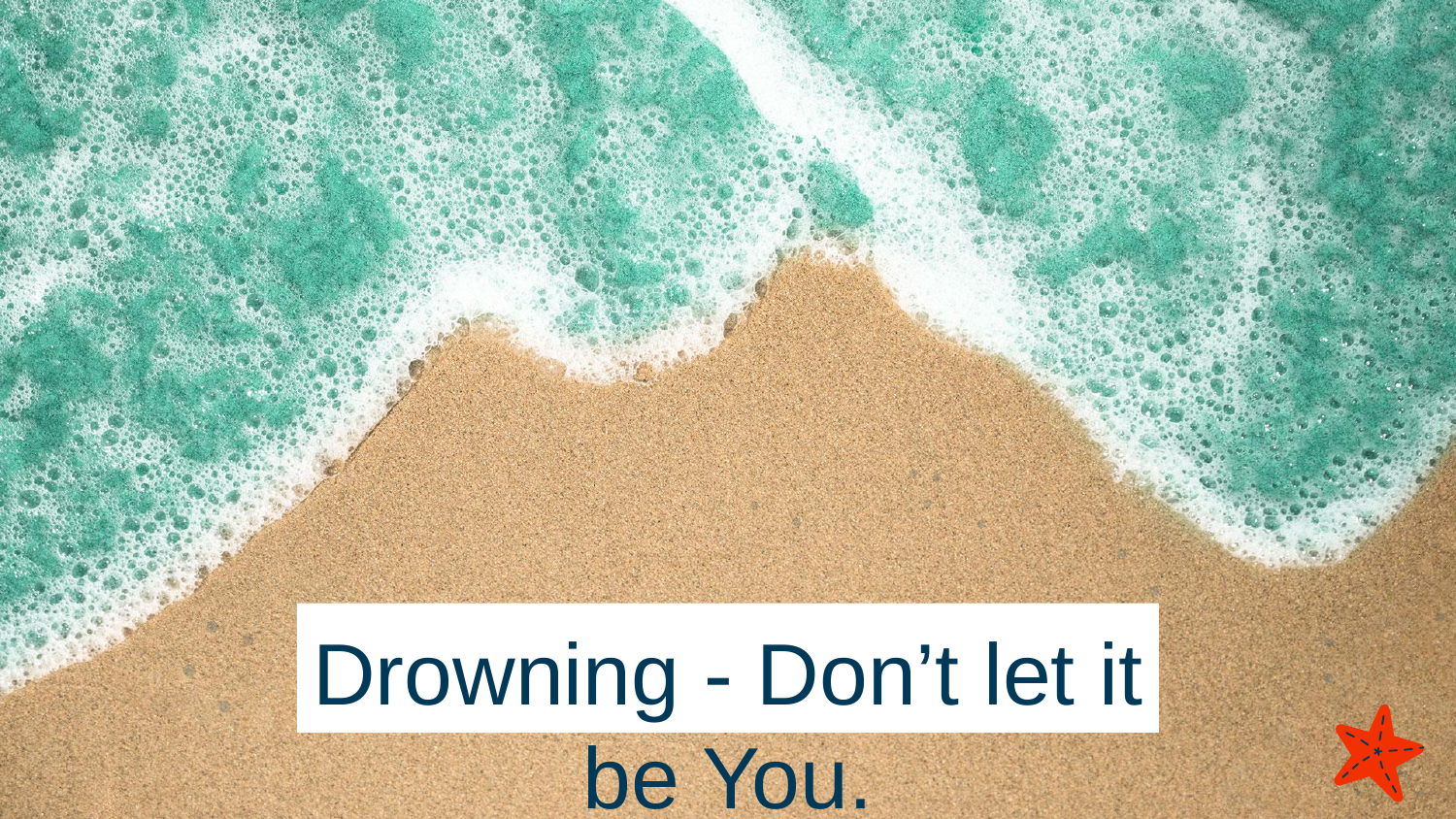

# Drowning - Don’t let it be You.